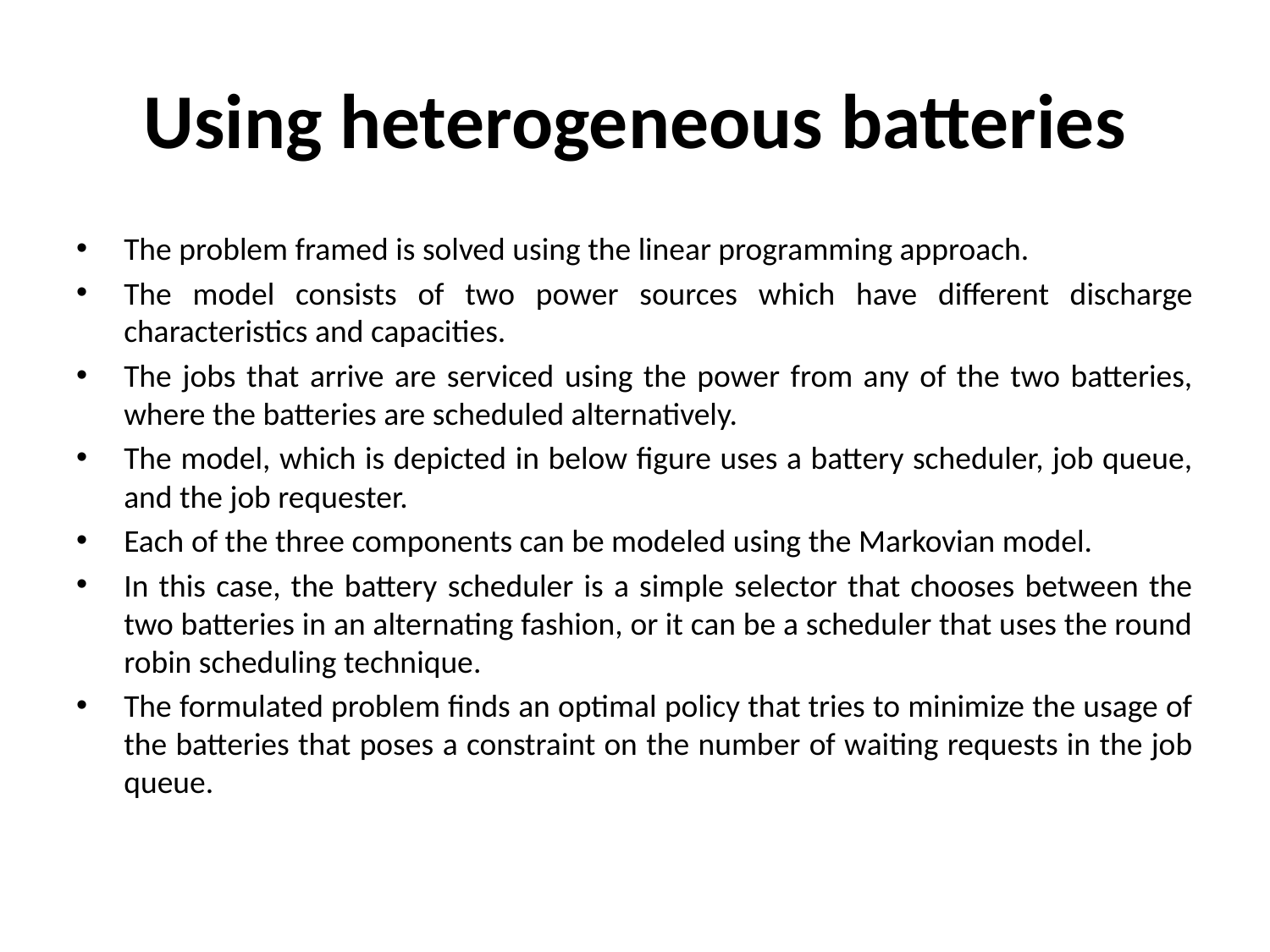

# Using heterogeneous batteries
The problem framed is solved using the linear programming approach.
The model consists of two power sources which have different discharge characteristics and capacities.
The jobs that arrive are serviced using the power from any of the two batteries, where the batteries are scheduled alternatively.
The model, which is depicted in below figure uses a battery scheduler, job queue, and the job requester.
Each of the three components can be modeled using the Markovian model.
In this case, the battery scheduler is a simple selector that chooses between the two batteries in an alternating fashion, or it can be a scheduler that uses the round robin scheduling technique.
The formulated problem finds an optimal policy that tries to minimize the usage of the batteries that poses a constraint on the number of waiting requests in the job queue.